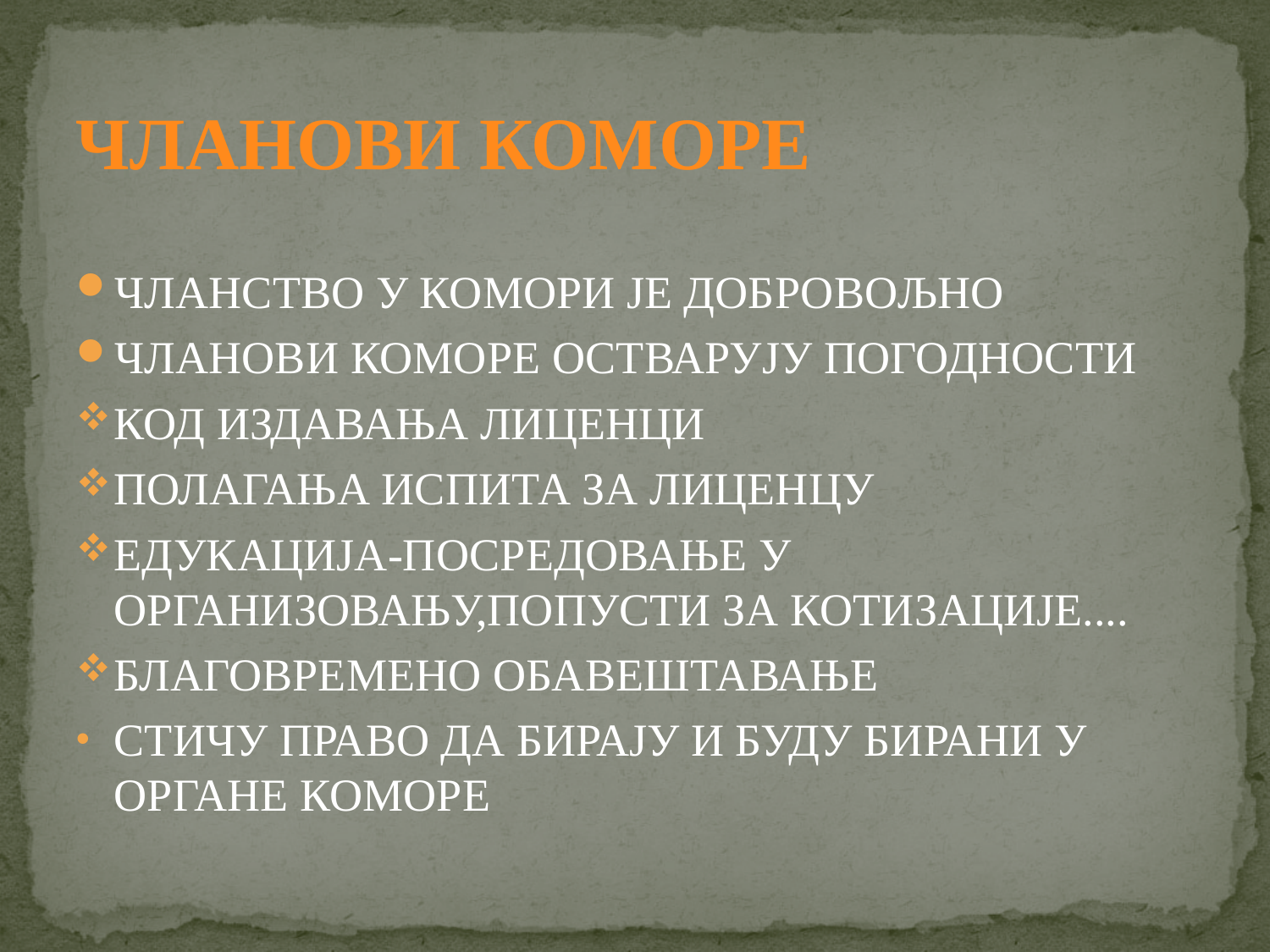

# ЧЛАНОВИ КОМОРЕ
ЧЛАНСТВО У КОМОРИ ЈЕ ДОБРОВОЉНО
ЧЛАНОВИ КОМОРЕ ОСТВАРУЈУ ПОГОДНОСТИ
КОД ИЗДАВАЊА ЛИЦЕНЦИ
ПОЛАГАЊА ИСПИТА ЗА ЛИЦЕНЦУ
ЕДУКАЦИЈА-ПОСРЕДОВАЊЕ У ОРГАНИЗОВАЊУ,ПОПУСТИ ЗА КОТИЗАЦИЈЕ....
БЛАГОВРЕМЕНО ОБАВЕШТАВАЊЕ
СТИЧУ ПРАВО ДА БИРАЈУ И БУДУ БИРАНИ У ОРГАНЕ КОМОРЕ